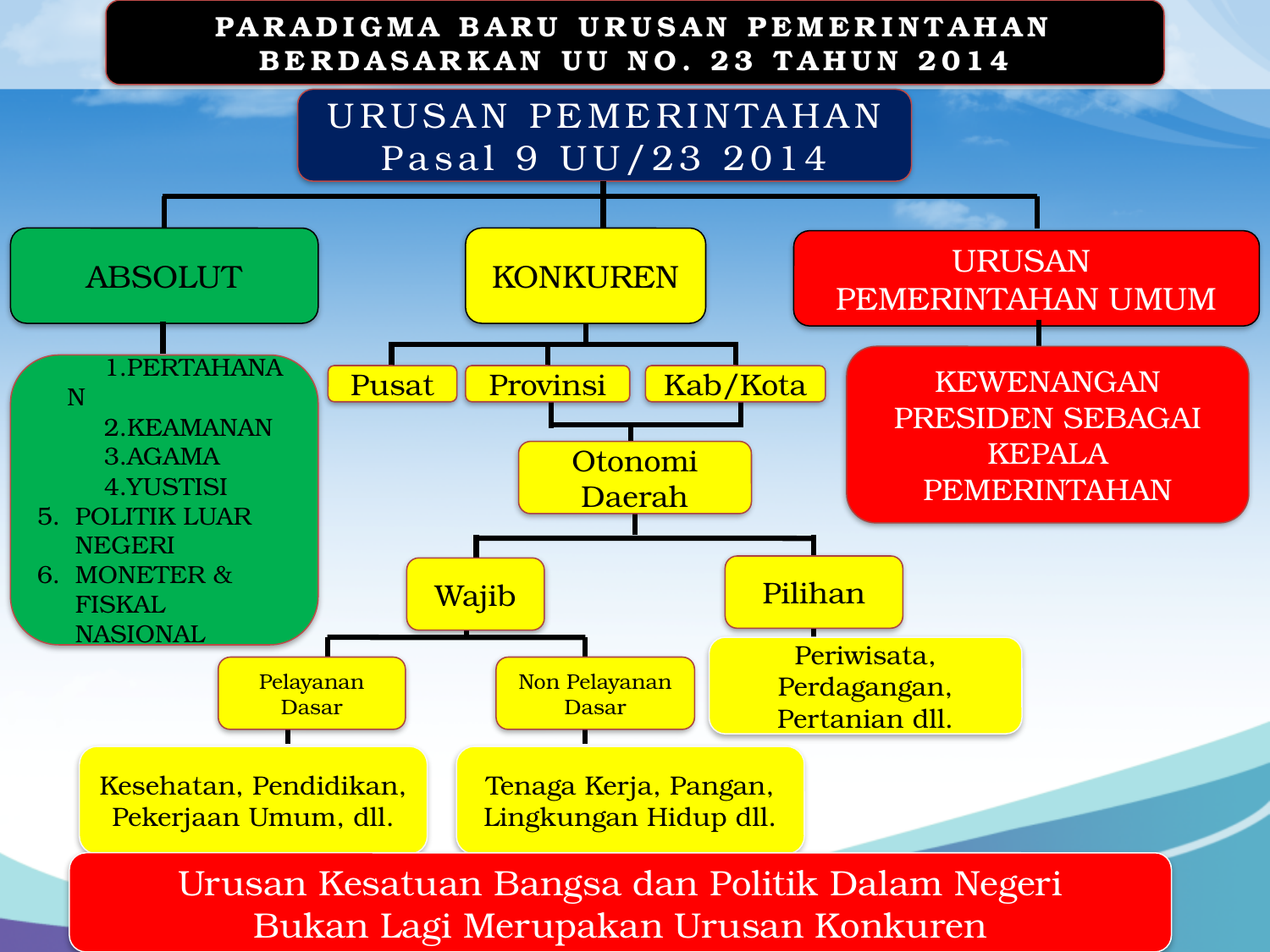

PARADIGMA BARU URUSAN PEMERINTAHAN BERDASARKAN UU NO. 23 TAHUN 2014
URUSAN PEMERINTAHAN
Pasal 9 UU/23 2014
ABSOLUT
KONKUREN
URUSAN
PEMERINTAHAN UMUM
KEWENANGAN PRESIDEN SEBAGAI KEPALA PEMERINTAHAN
PERTAHANAN
KEAMANAN
AGAMA
YUSTISI
POLITIK LUAR NEGERI
MONETER & FISKAL NASIONAL
Pusat
Provinsi
Kab/Kota
Otonomi Daerah
Pilihan
Wajib
Periwisata, Perdagangan,
Pertanian dll.
Pelayanan Dasar
Non Pelayanan Dasar
Kesehatan, Pendidikan, Pekerjaan Umum, dll.
Tenaga Kerja, Pangan, Lingkungan Hidup dll.
Urusan Kesatuan Bangsa dan Politik Dalam Negeri
Bukan Lagi Merupakan Urusan Konkuren